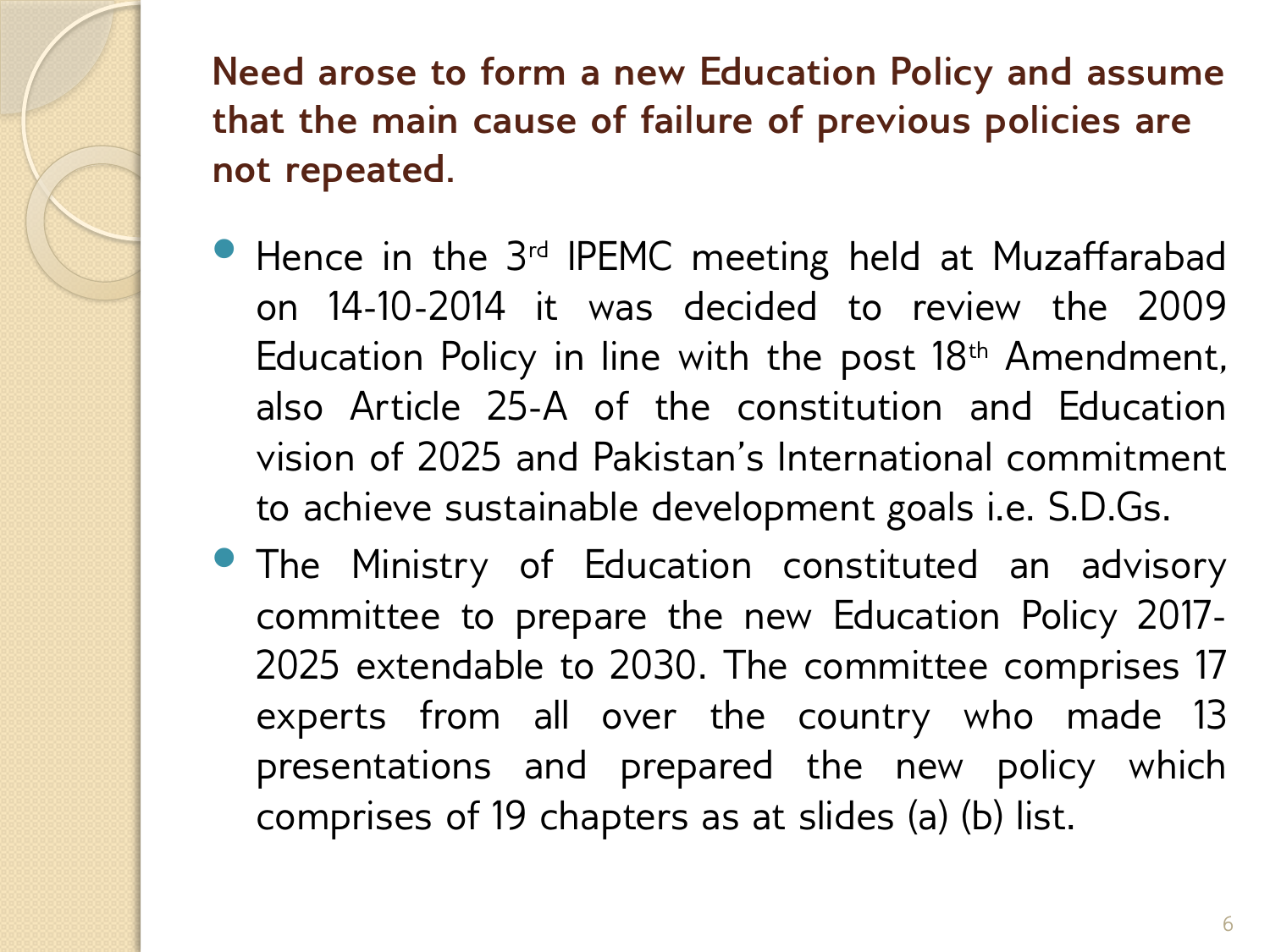

# Need arose to form a new Education Policy and assume that the main cause of failure of previous policies are not repeated.
Hence in the 3rd IPEMC meeting held at Muzaffarabad on 14-10-2014 it was decided to review the 2009 Education Policy in line with the post 18th Amendment, also Article 25-A of the constitution and Education vision of 2025 and Pakistan’s International commitment to achieve sustainable development goals i.e. S.D.Gs.
The Ministry of Education constituted an advisory committee to prepare the new Education Policy 2017-2025 extendable to 2030. The committee comprises 17 experts from all over the country who made 13 presentations and prepared the new policy which comprises of 19 chapters as at slides (a) (b) list.

6